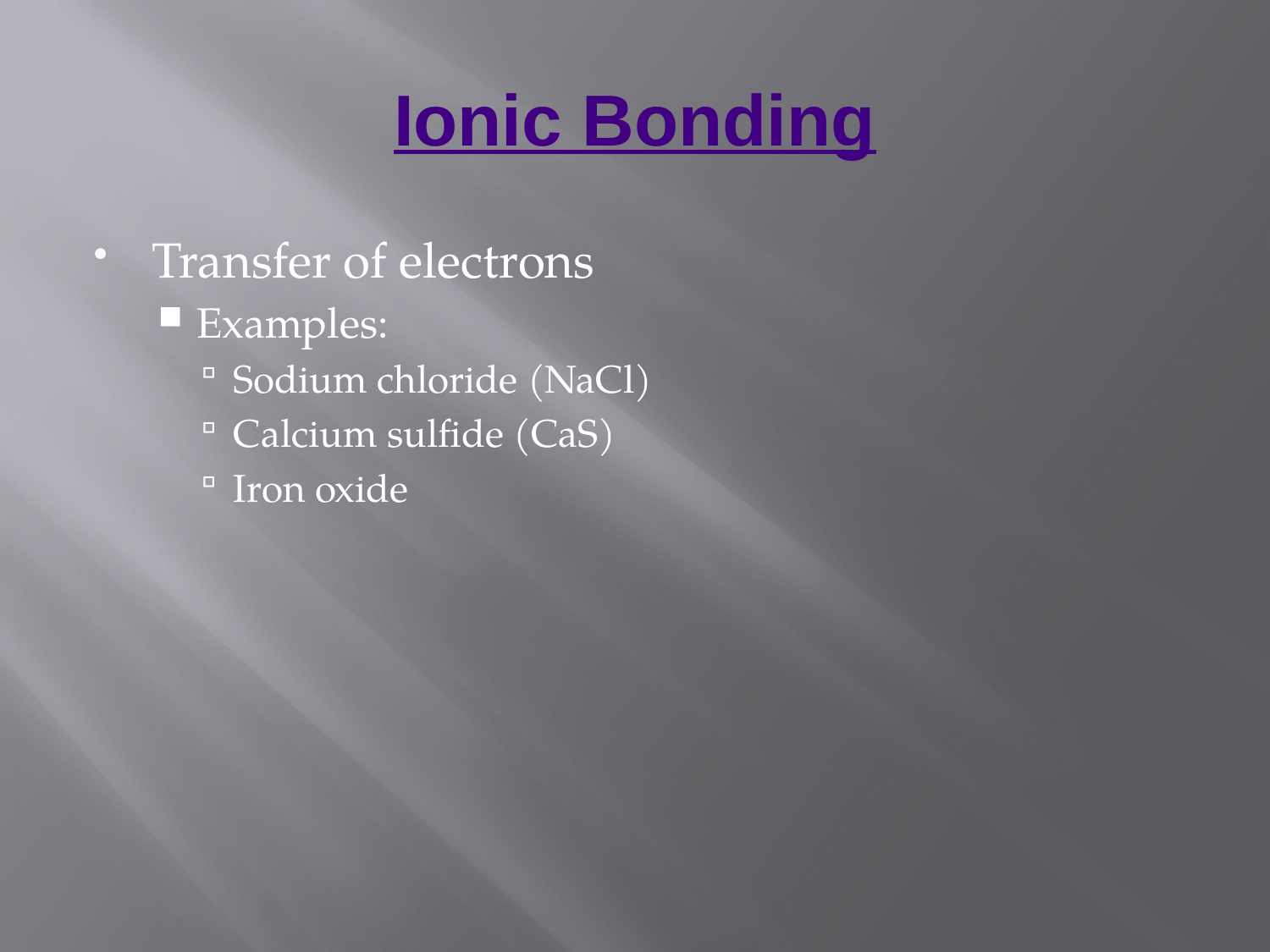

# Ionic Bonding
Transfer of electrons
Examples:
Sodium chloride (NaCl)
Calcium sulfide (CaS)
Iron oxide